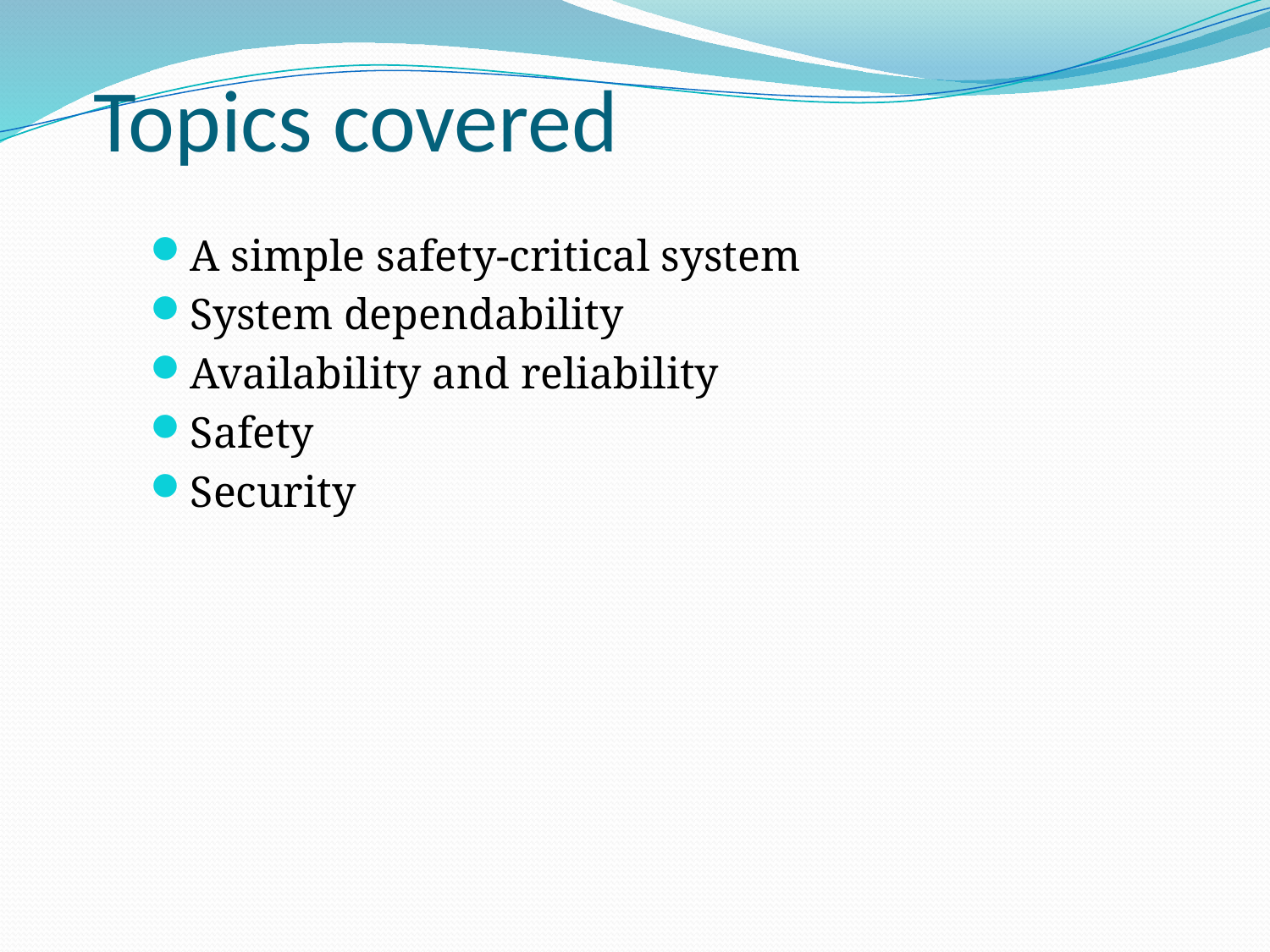

# Topics covered
A simple safety-critical system
System dependability
Availability and reliability
Safety
Security